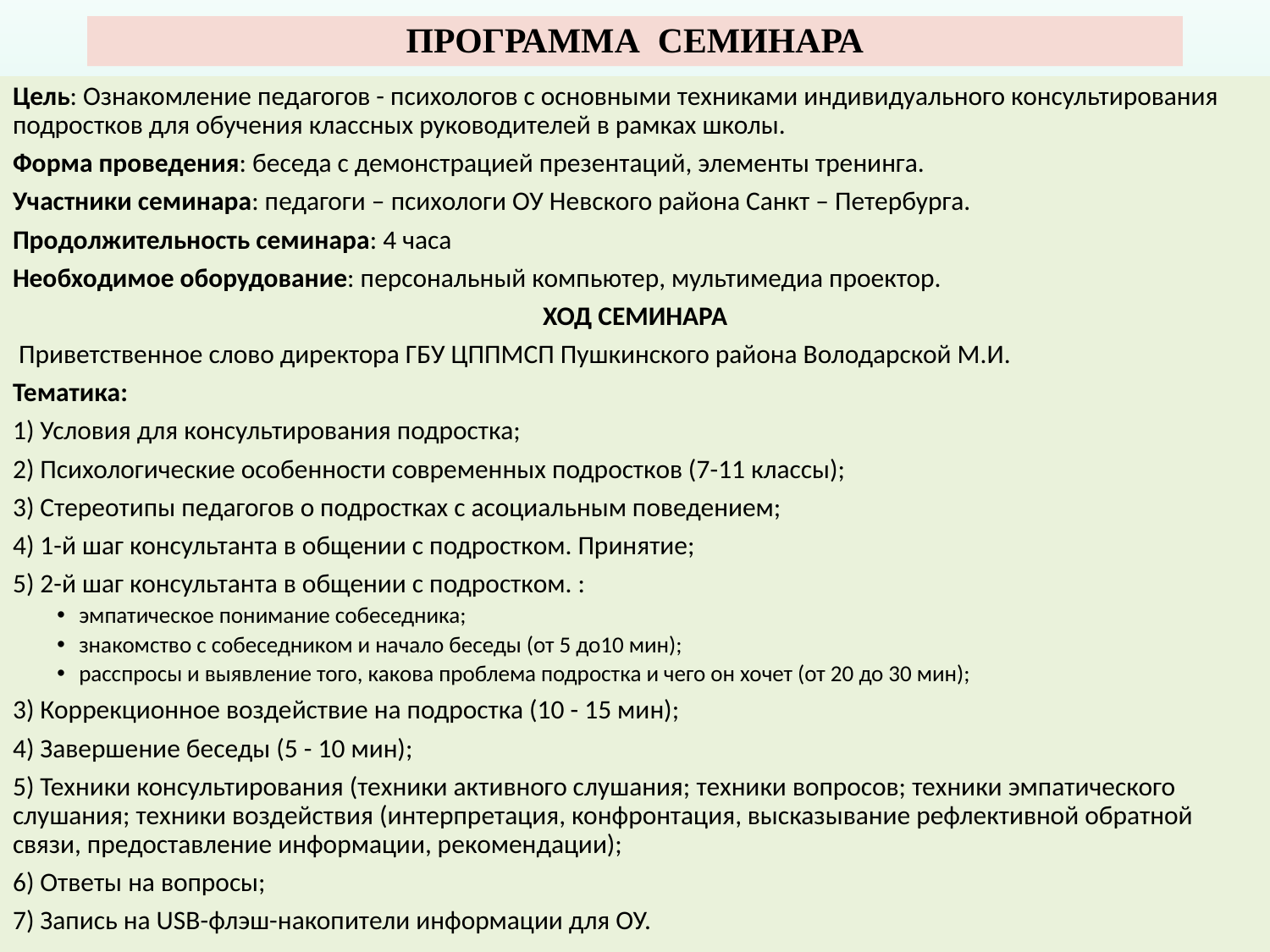

# ПРОГРАММА  СЕМИНАРА
Цель: Ознакомление педагогов - психологов с основными техниками индивидуального консультирования подростков для обучения классных руководителей в рамках школы.
Форма проведения: беседа с демонстрацией презентаций, элементы тренинга.
Участники семинара: педагоги – психологи ОУ Невского района Санкт – Петербурга.
Продолжительность семинара: 4 часа
Необходимое оборудование: персональный компьютер, мультимедиа проектор.
ХОД СЕМИНАРА
 Приветственное слово директора ГБУ ЦППМСП Пушкинского района Володарской М.И.
Тематика:
1) Условия для консультирования подростка;
2) Психологические особенности современных подростков (7-11 классы);
3) Стереотипы педагогов о подростках с асоциальным поведением;
4) 1-й шаг консультанта в общении с подростком. Принятие;
5) 2-й шаг консультанта в общении с подростком. :
эмпатическое понимание собеседника;
знакомство с собеседником и начало беседы (от 5 до10 мин);
расспросы и выявление того, какова проблема подростка и чего он хочет (от 20 до 30 мин);
3) Коррекционное воздействие на подростка (10 - 15 мин);
4) Завершение беседы (5 - 10 мин);
5) Техники консультирования (техники активного слушания; техники вопросов; техники эмпатического слушания; техники воздействия (интерпретация, конфронтация, высказывание рефлективной обратной связи, предоставление информации, рекомендации);
6) Ответы на вопросы;
7) Запись на USB-флэш-накопители информации для ОУ.